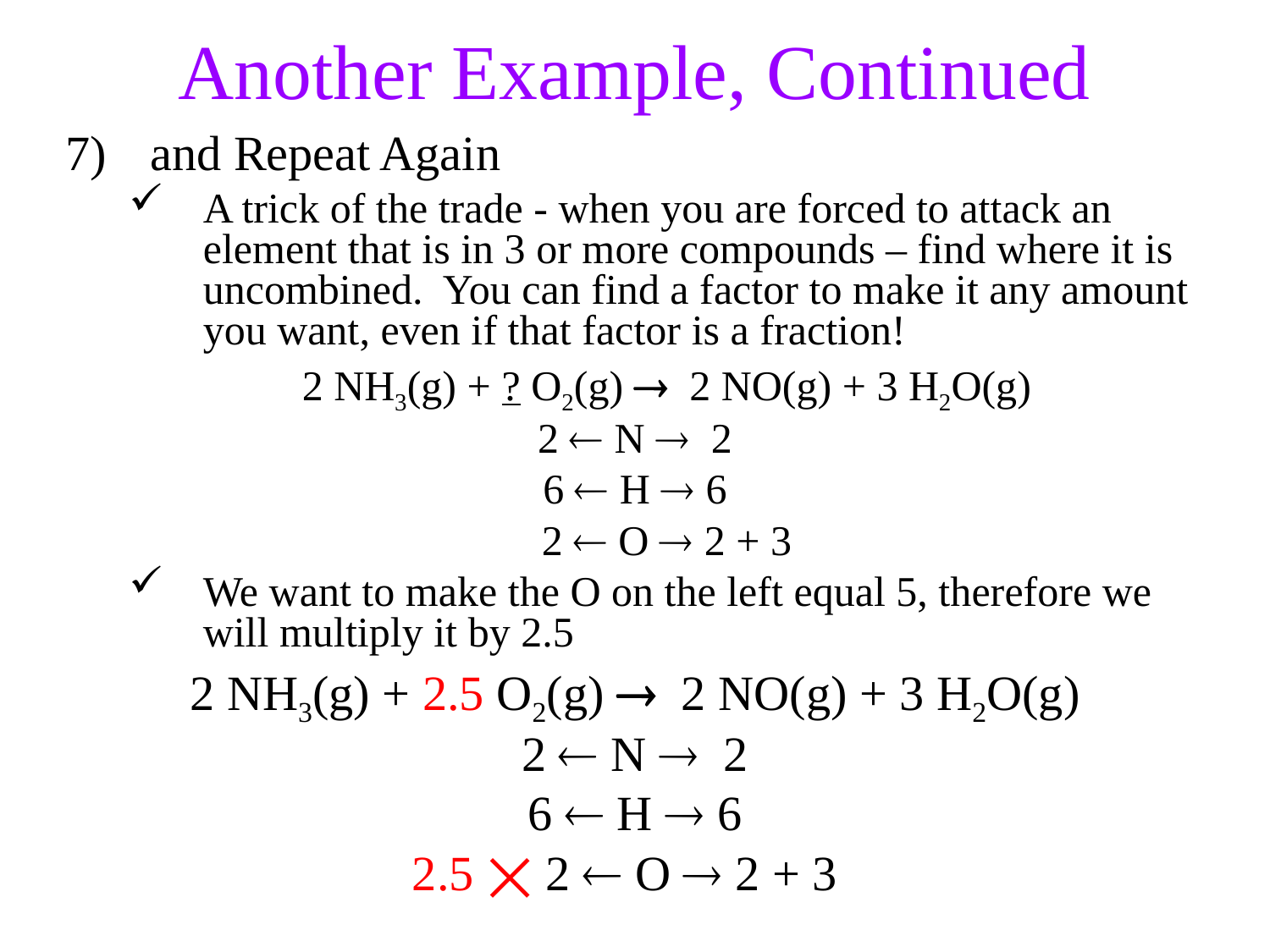

Another Example, Continued
and Repeat Again
A trick of the trade - when you are forced to attack an element that is in 3 or more compounds – find where it is uncombined.  You can find a factor to make it any amount you want, even if that factor is a fraction!
2 NH3(g) + ? O2(g) → 2 NO(g) + 3 H2O(g)
2 ← N → 2
6 ← H → 6
      2 ← O → 2 + 3
We want to make the O on the left equal 5, therefore we will multiply it by 2.5
2 NH3(g) + 2.5 O2(g) → 2 NO(g) + 3 H2O(g)
2 ← N → 2
6 ← H → 6
      2.5 ⨉ 2 ← O → 2 + 3